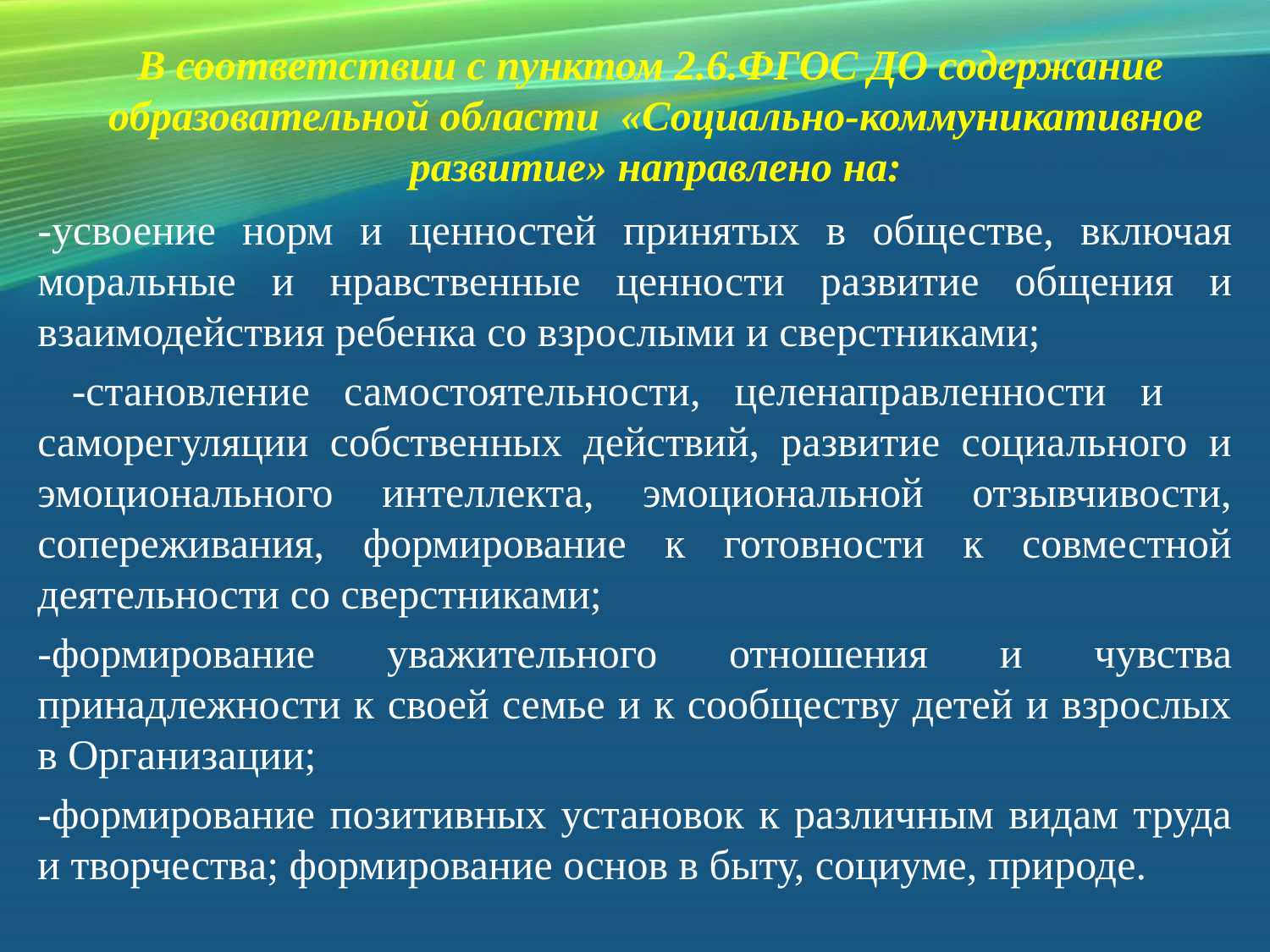

# В соответствии с пунктом 2.6.ФГОС ДО содержание  образовательной области  «Социально-коммуникативное развитие» направлено на:
-усвоение норм и ценностей принятых в обществе, включая моральные и нравственные ценности развитие общения и взаимодействия ребенка со взрослыми и сверстниками;
 -становление самостоятельности, целенаправленности и   саморегуляции собственных действий, развитие социального и эмоционального интеллекта, эмоциональной отзывчивости, сопереживания, формирование к готовности к совместной деятельности со сверстниками;
-формирование уважительного отношения и чувства принадлежности к своей семье и к сообществу детей и взрослых в Организации;
-формирование позитивных установок к различным видам труда и творчества; формирование основ в быту, социуме, природе.